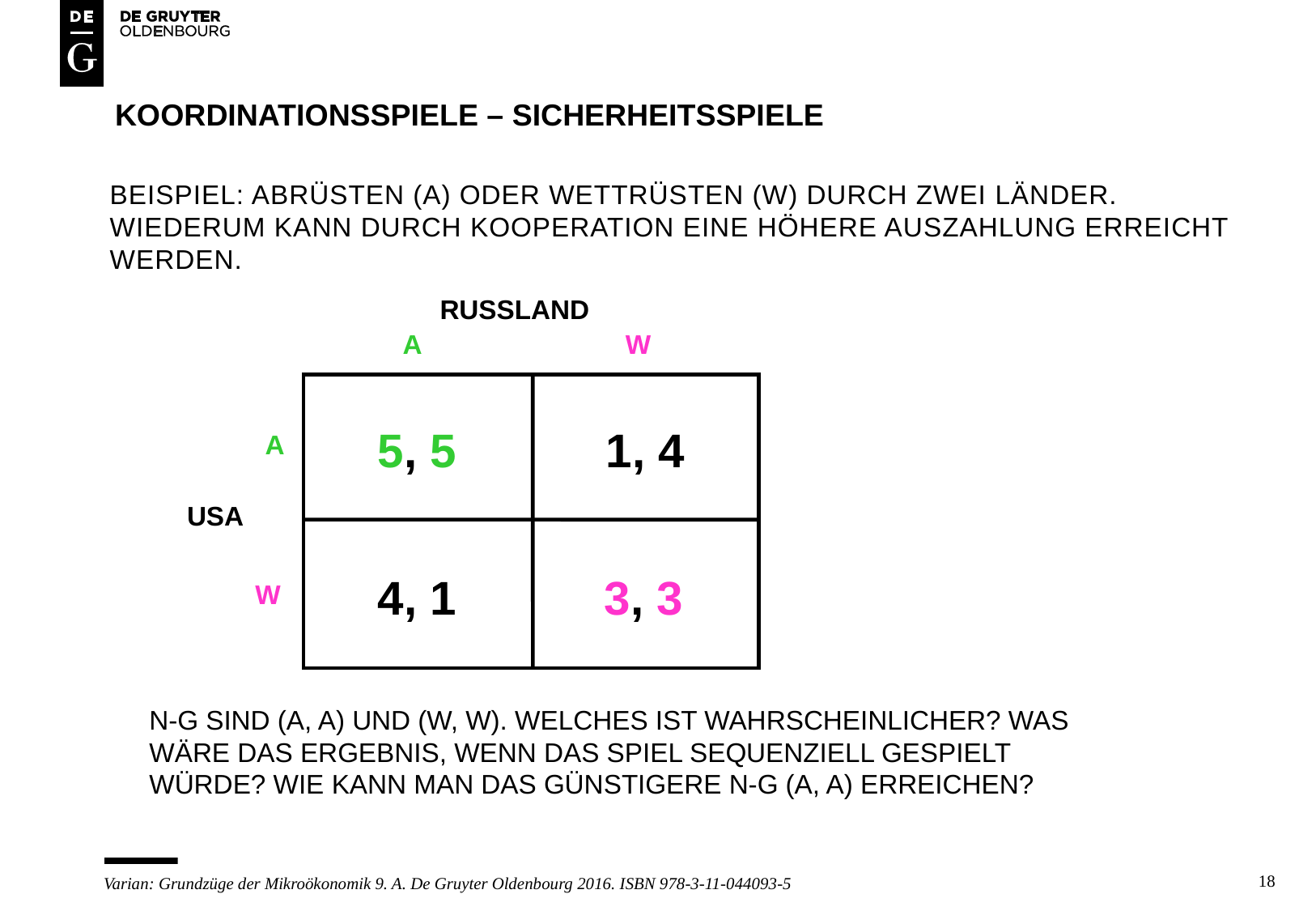

# Koordinationsspiele – sicherheitsspiele
Beispiel: abrüsten (a) oder wettrüsten (w) durch zwei länder.
Wiederum kann durch kooperation eine höhere auszahlung erreicht werden.
RUSSLAND

A
W

5, 5
1, 4
A
USA
4, 1
3, 3
W
N-G SIND (A, A) UND (W, W). WELCHES IST WAHRSCHEINLICHER? WAS WÄRE DAS ERGEBNIS, WENN DAS SPIEL SEQUENZIELL GESPIELT WÜRDE? WIE KANN MAN DAS GÜNSTIGERE N-G (A, A) ERREICHEN?
18
Varian: Grundzüge der Mikroökonomik 9. A. De Gruyter Oldenbourg 2016. ISBN 978-3-11-044093-5